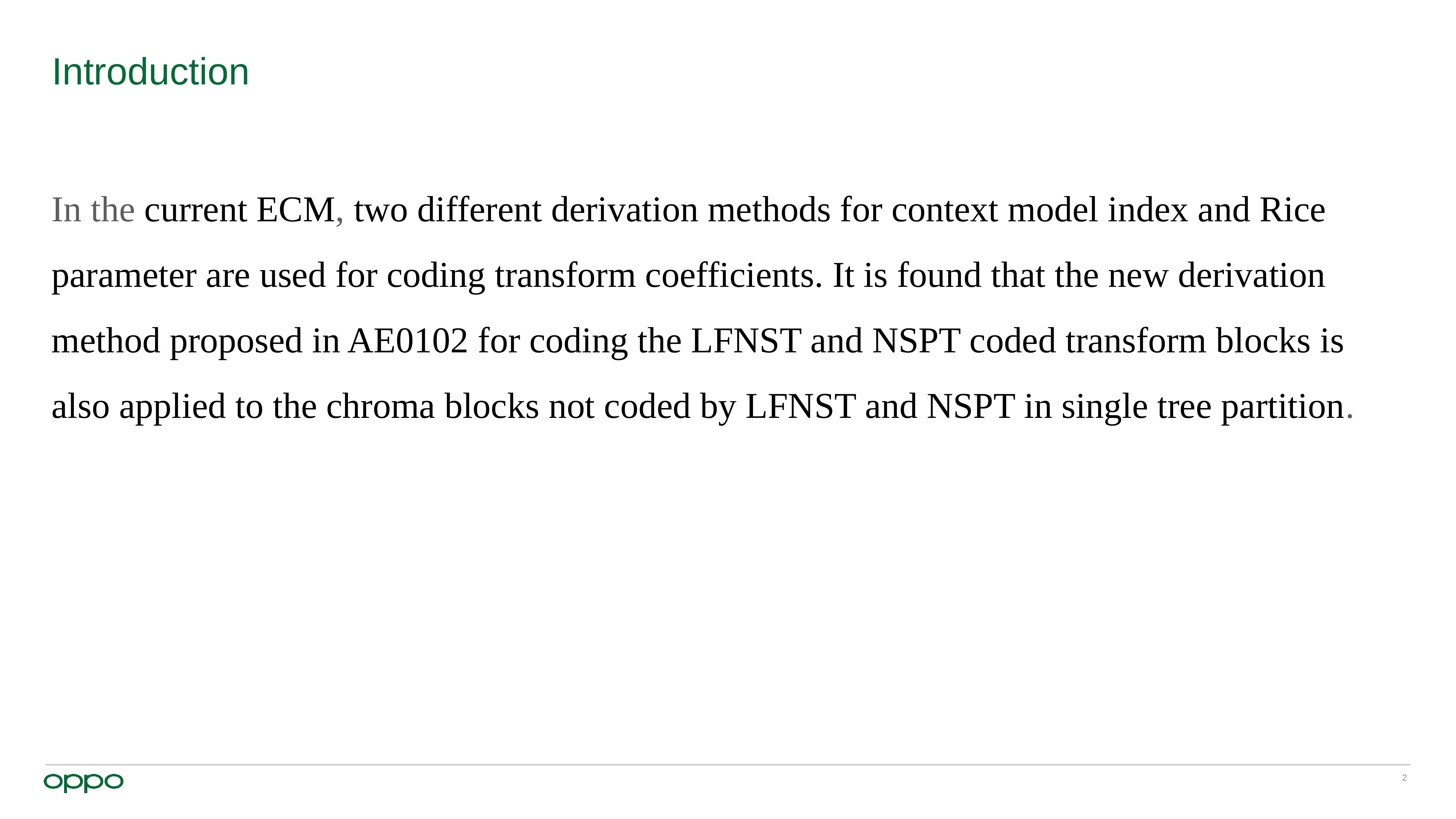

# Introduction
In the current ECM, two different derivation methods for context model index and Rice parameter are used for coding transform coefficients. It is found that the new derivation method proposed in AE0102 for coding the LFNST and NSPT coded transform blocks is also applied to the chroma blocks not coded by LFNST and NSPT in single tree partition.